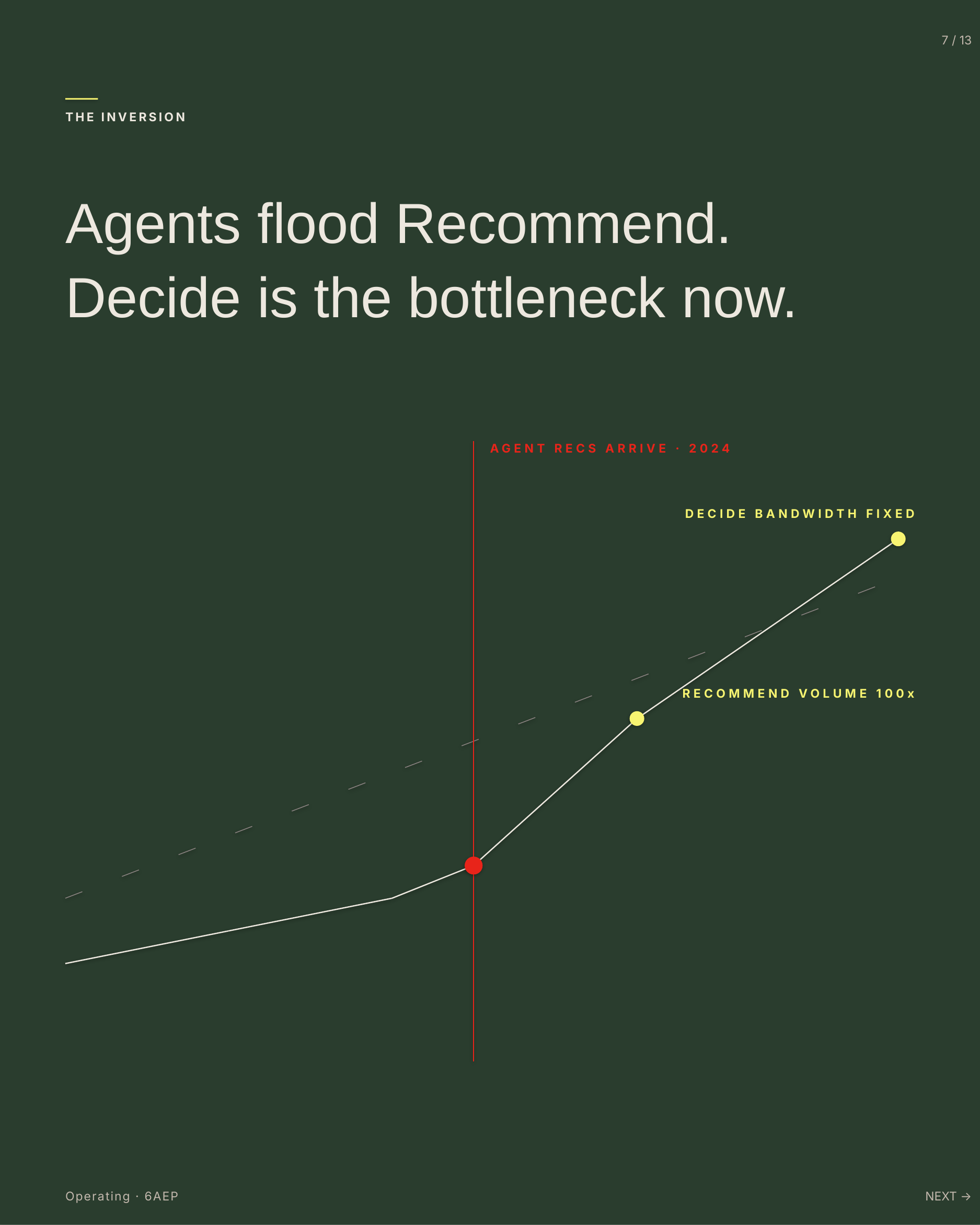

7 / 13

THE INVERSION
Agents flood Recommend.
Decide is the bottleneck now.
AGENT RECS ARRIVE · 2024
DECIDE BANDWIDTH FIXED

RECOMMEND VOLUME 100x

Operating · 6AEP
NEXT →